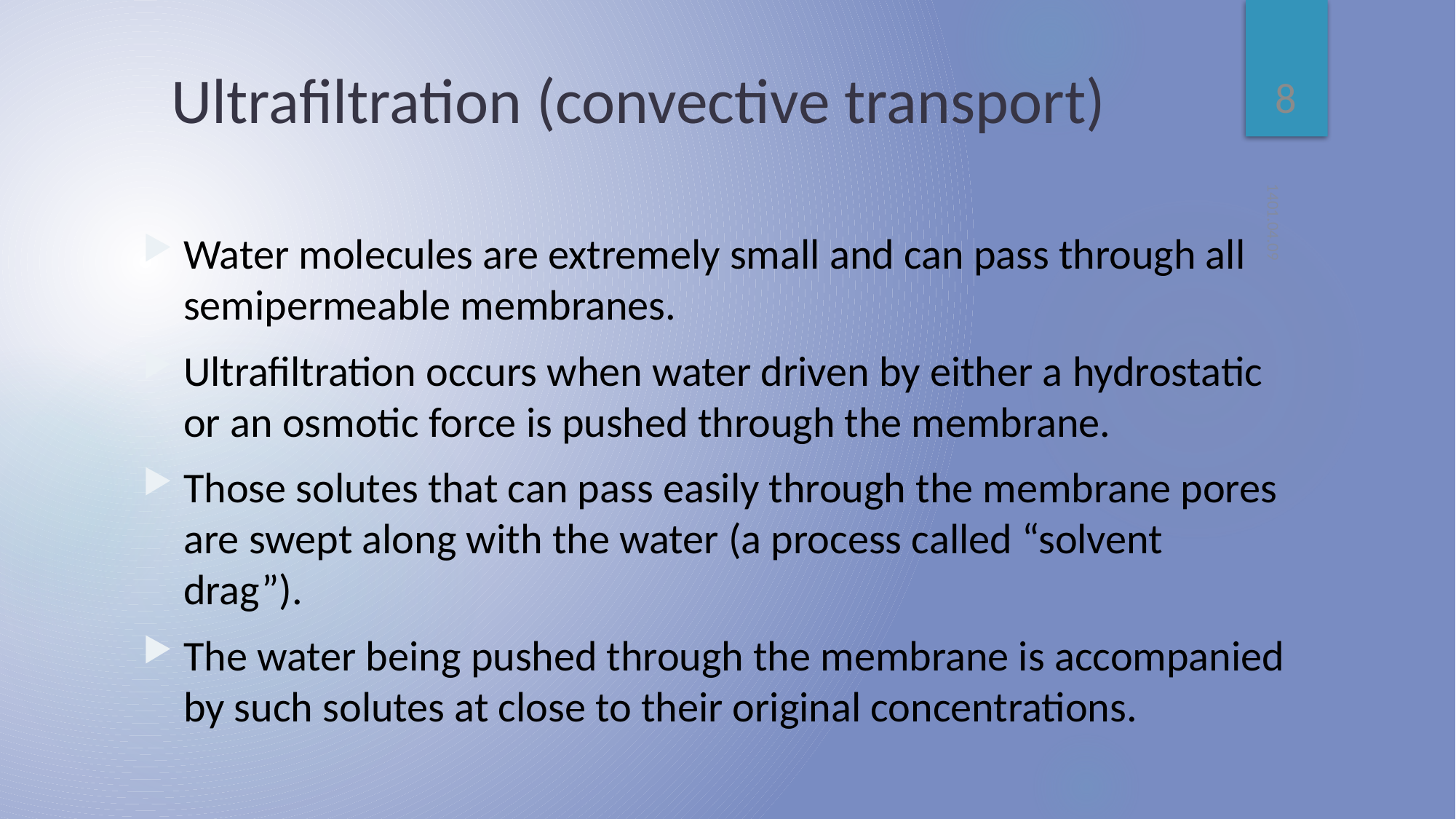

8
# Ultrafiltration (convective transport)
1401.04.09
Water molecules are extremely small and can pass through all semipermeable membranes.
Ultrafiltration occurs when water driven by either a hydrostatic or an osmotic force is pushed through the membrane.
Those solutes that can pass easily through the membrane pores are swept along with the water (a process called “solvent drag”).
The water being pushed through the membrane is accompanied by such solutes at close to their original concentrations.